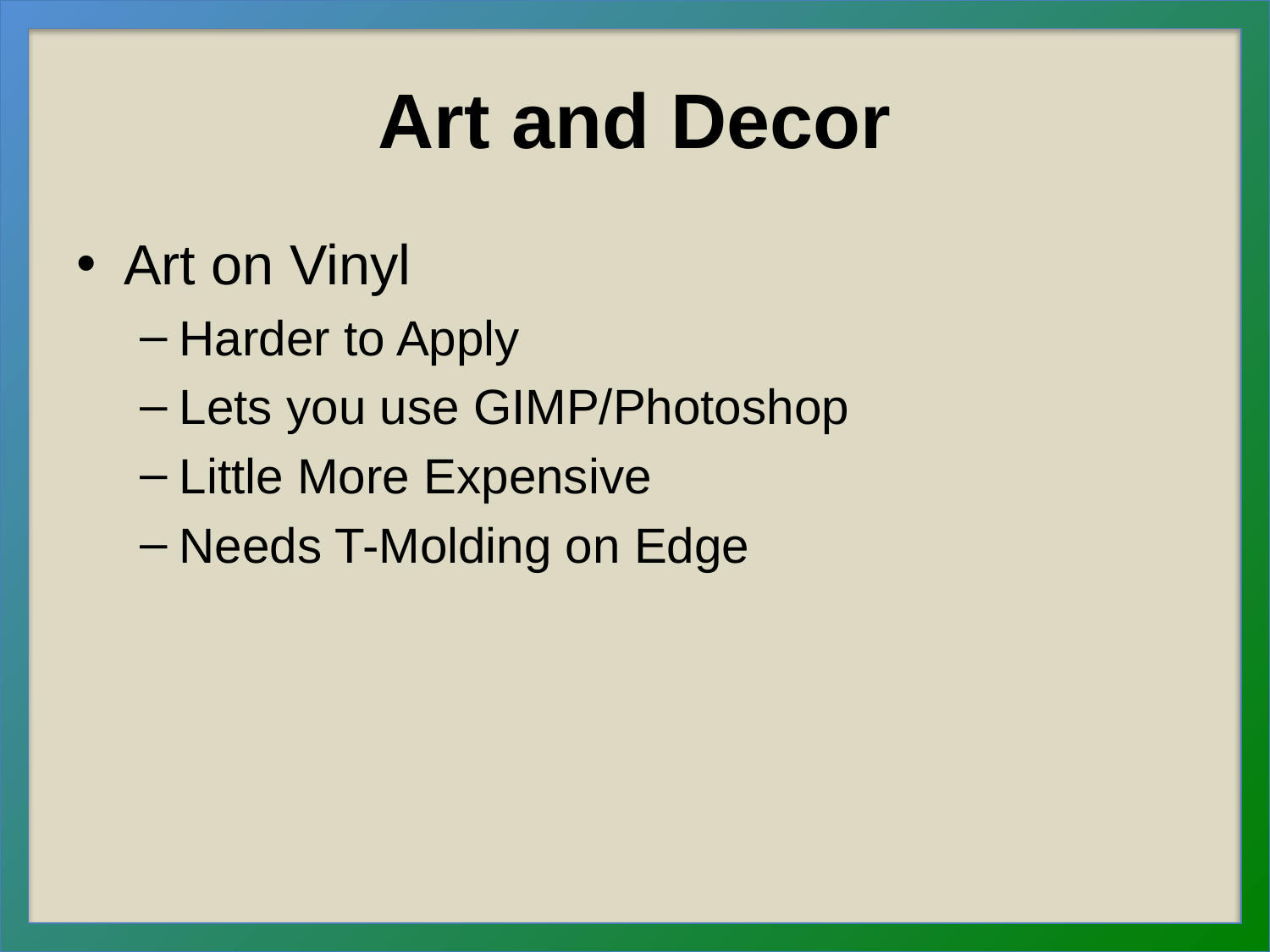

# Art and Decor
Art on Vinyl
Harder to Apply
Lets you use GIMP/Photoshop
Little More Expensive
Needs T-Molding on Edge